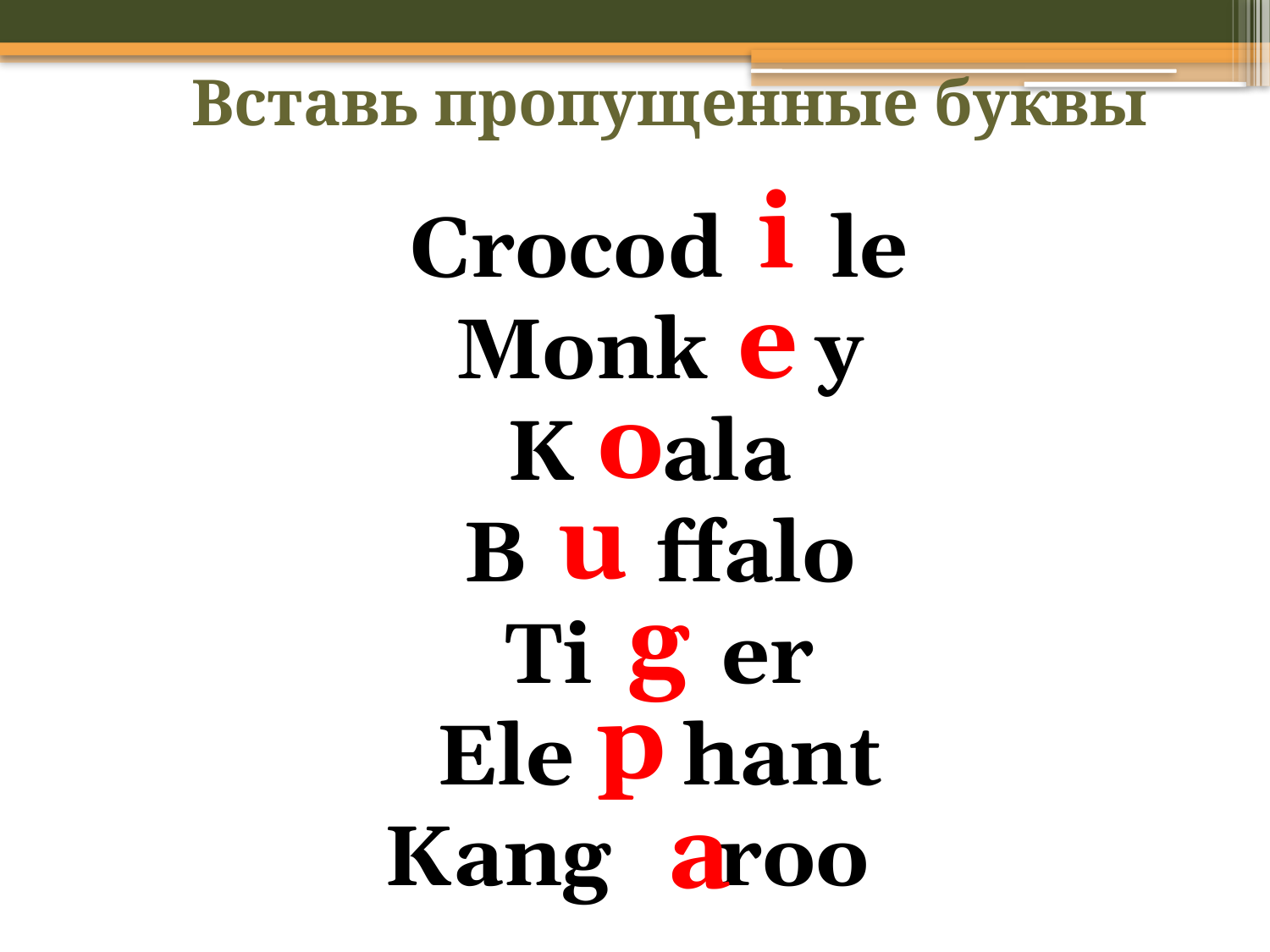

Вставь пропущенные буквы
i
Crocod     le
Monk     y
K    ala
B      ffalo
Ti      er
Ele     hant
Kang     roo
e
o
u
g
p
a